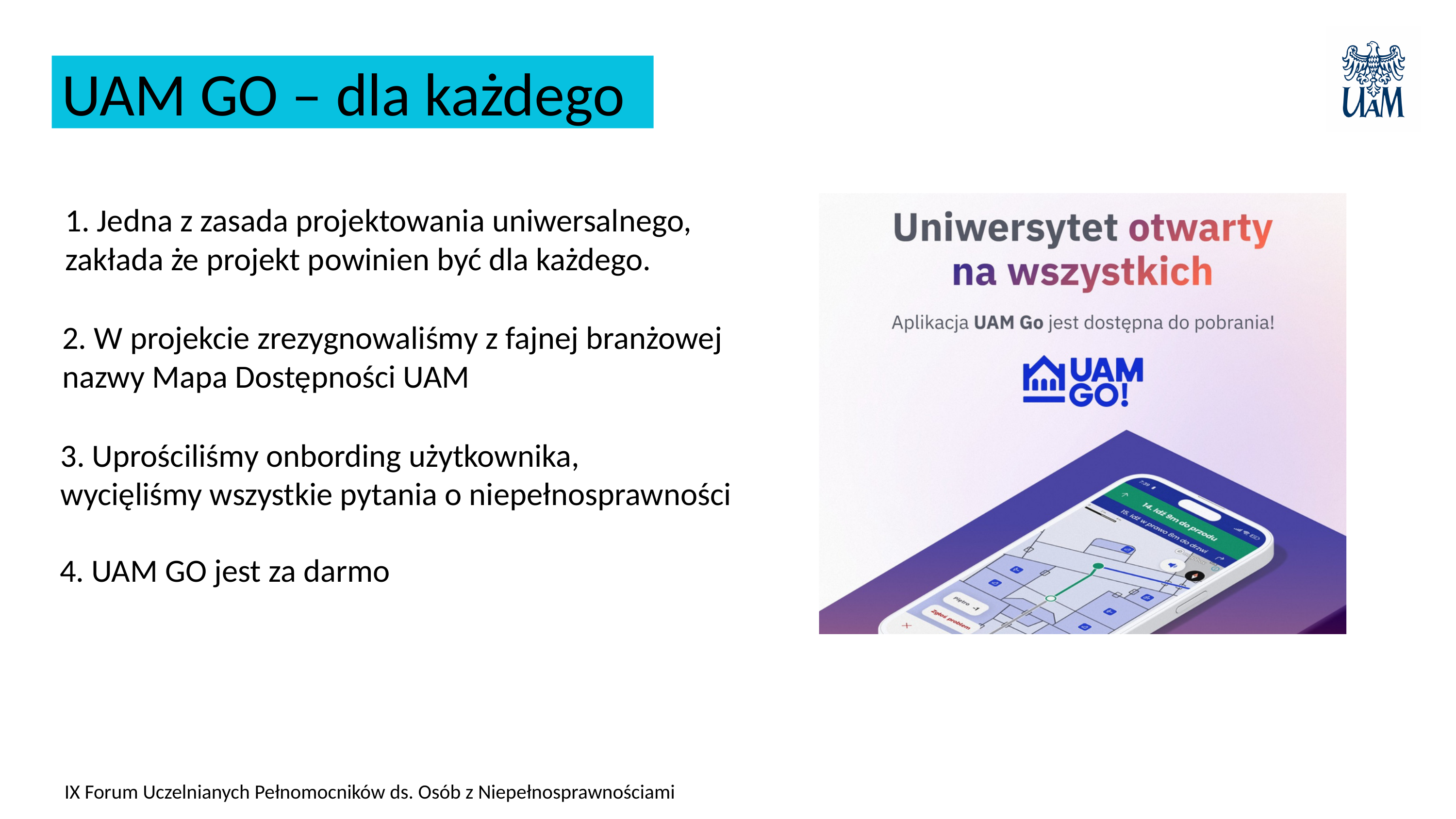

UAM GO – dla każdego

1. Jedna z zasada projektowania uniwersalnego,
zakłada że projekt powinien być dla każdego.
2. W projekcie zrezygnowaliśmy z fajnej branżowej
nazwy Mapa Dostępności UAM
3. Uprościliśmy onbording użytkownika,
wycięliśmy wszystkie pytania o niepełnosprawności
4. UAM GO jest za darmo
IX Forum Uczelnianych Pełnomocników ds. Osób z Niepełnosprawnościami